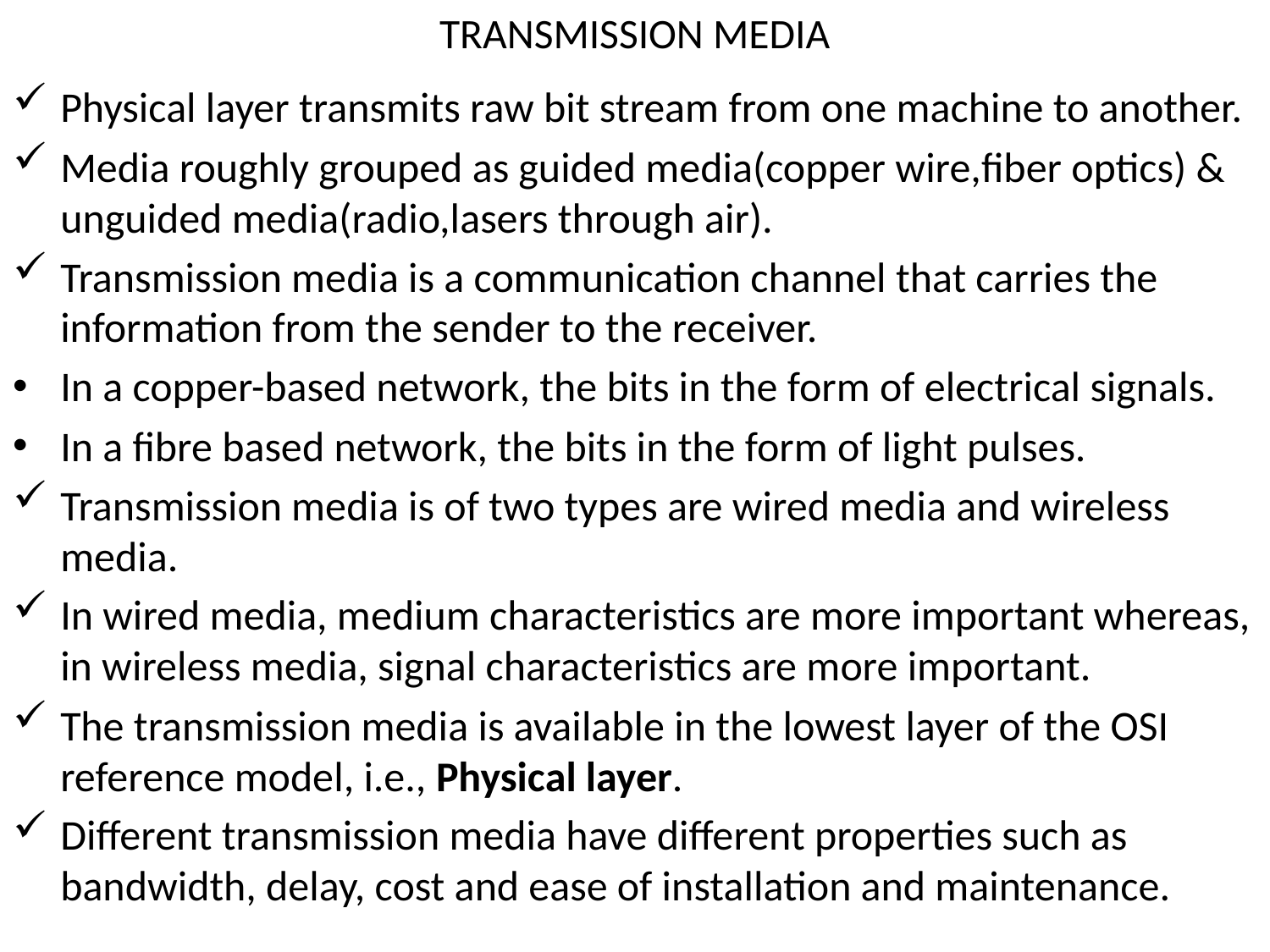

# TRANSMISSION MEDIA
Physical layer transmits raw bit stream from one machine to another.
Media roughly grouped as guided media(copper wire,fiber optics) & unguided media(radio,lasers through air).
Transmission media is a communication channel that carries the information from the sender to the receiver.
In a copper-based network, the bits in the form of electrical signals.
In a fibre based network, the bits in the form of light pulses.
Transmission media is of two types are wired media and wireless media.
In wired media, medium characteristics are more important whereas, in wireless media, signal characteristics are more important.
The transmission media is available in the lowest layer of the OSI reference model, i.e., Physical layer.
Different transmission media have different properties such as bandwidth, delay, cost and ease of installation and maintenance.